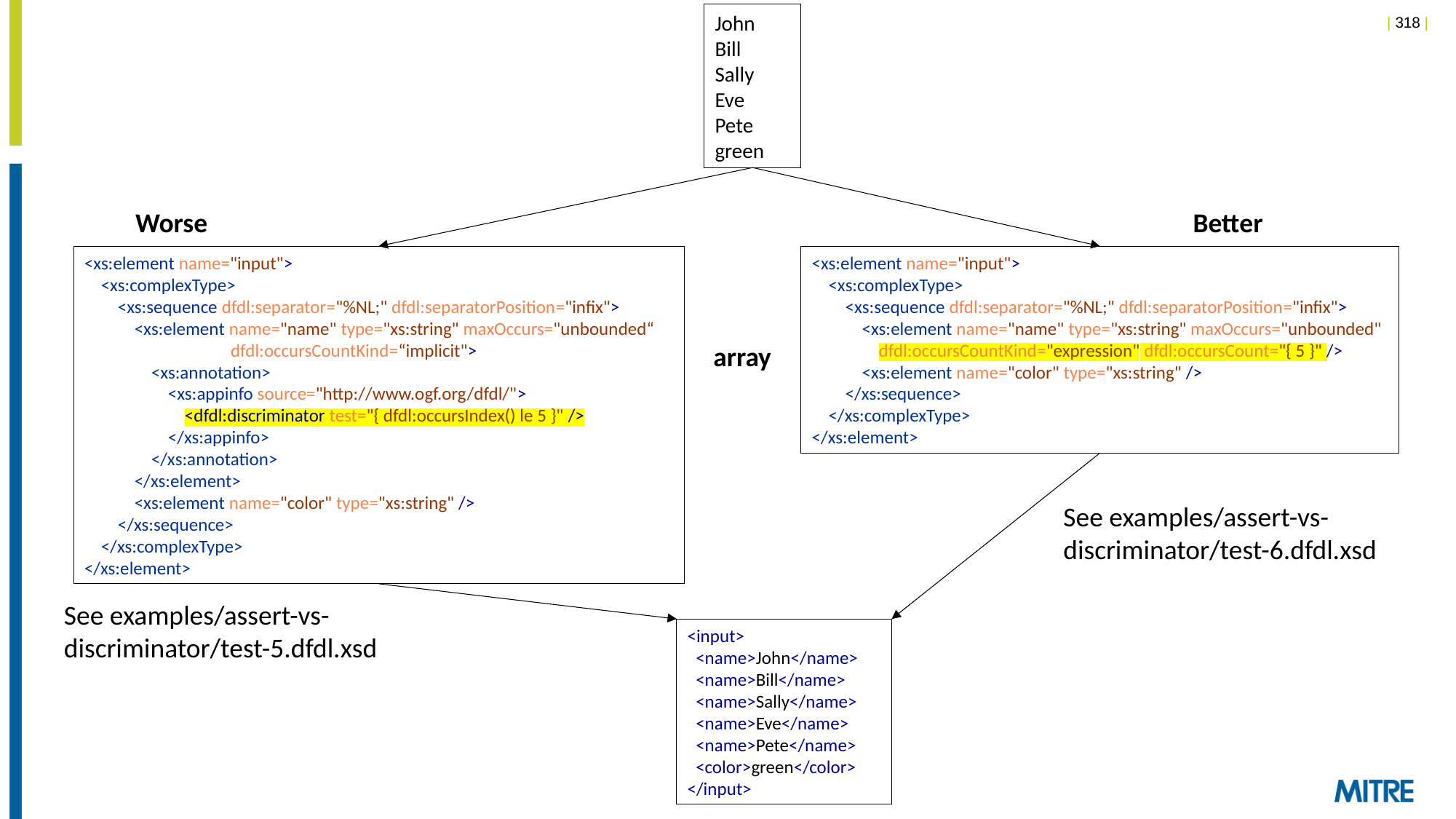

John
Bill
Sally
Eve
Pete
green
Worse
Better
<xs:element name="input">
    <xs:complexType>
        <xs:sequence dfdl:separator="%NL;" dfdl:separatorPosition="infix">
            <xs:element name="name" type="xs:string" maxOccurs="unbounded“
                                   dfdl:occursCountKind=“implicit">
                <xs:annotation>
                    <xs:appinfo source="http://www.ogf.org/dfdl/">
                        <dfdl:discriminator test="{ dfdl:occursIndex() le 5 }" />
                    </xs:appinfo>
                </xs:annotation>
            </xs:element>
            <xs:element name="color" type="xs:string" />
        </xs:sequence>
    </xs:complexType>
</xs:element>
<xs:element name="input">
    <xs:complexType>
        <xs:sequence dfdl:separator="%NL;" dfdl:separatorPosition="infix">
            <xs:element name="name" type="xs:string" maxOccurs="unbounded"
                dfdl:occursCountKind="expression" dfdl:occursCount="{ 5 }" />
            <xs:element name="color" type="xs:string" />
        </xs:sequence>
    </xs:complexType>
</xs:element>
array
See examples/assert-vs-discriminator/test-6.dfdl.xsd
See examples/assert-vs-discriminator/test-5.dfdl.xsd
<input>
  <name>John</name>
  <name>Bill</name>
  <name>Sally</name>
  <name>Eve</name>
  <name>Pete</name>
  <color>green</color>
</input>